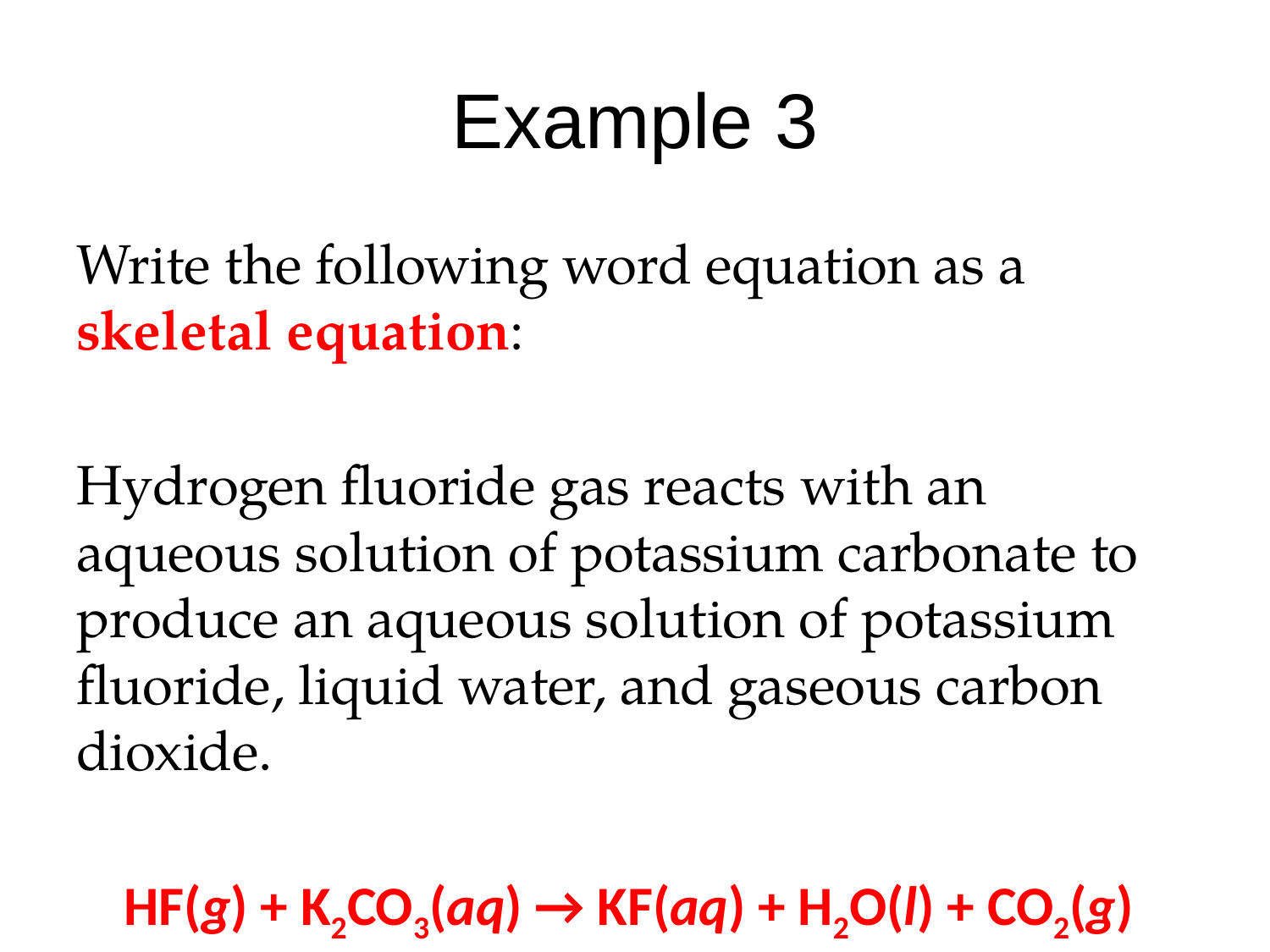

# Example 3
Write the following word equation as a skeletal equation:

Hydrogen fluoride gas reacts with an aqueous solution of potassium carbonate to produce an aqueous solution of potassium fluoride, liquid water, and gaseous carbon dioxide.

HF(g) + K2CO3(aq) → KF(aq) + H2O(l) + CO2(g)